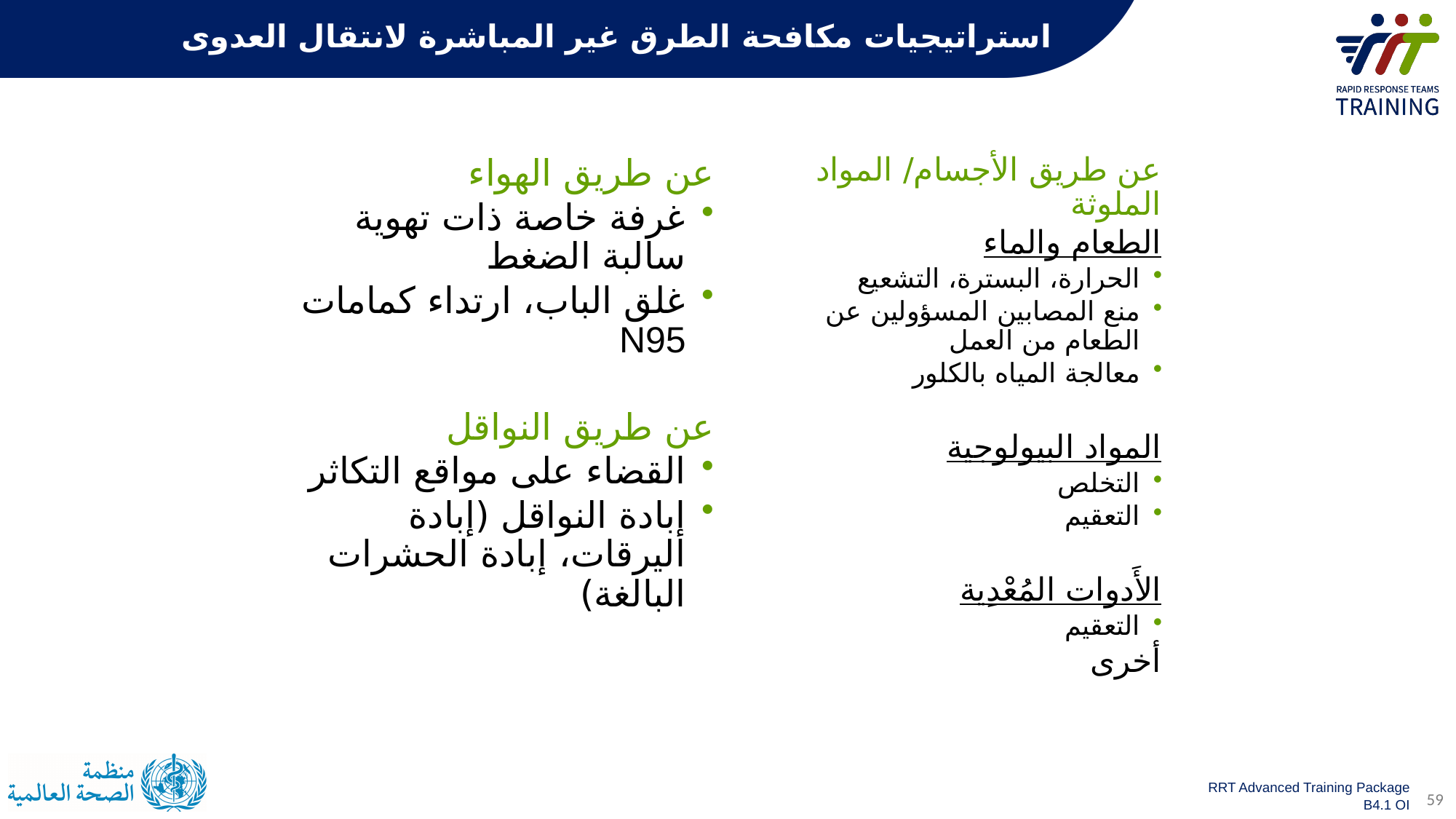

استراتيجيات مكافحة الطرق غير المباشرة لانتقال العدوى
عن طريق الأجسام/ المواد الملوثة
الطعام والماء
الحرارة، البسترة، التشعيع
منع المصابين المسؤولين عن الطعام من العمل
معالجة المياه بالكلور

المواد البيولوجية
التخلص
التعقيم

الأَدوات المُعْدِية
التعقيم
أخرى
عن طريق الهواء
غرفة خاصة ذات تهوية سالبة الضغط
غلق الباب، ارتداء كمامات N95

عن طريق النواقل
القضاء على مواقع التكاثر
إبادة النواقل (إبادة اليرقات، إبادة الحشرات البالغة)